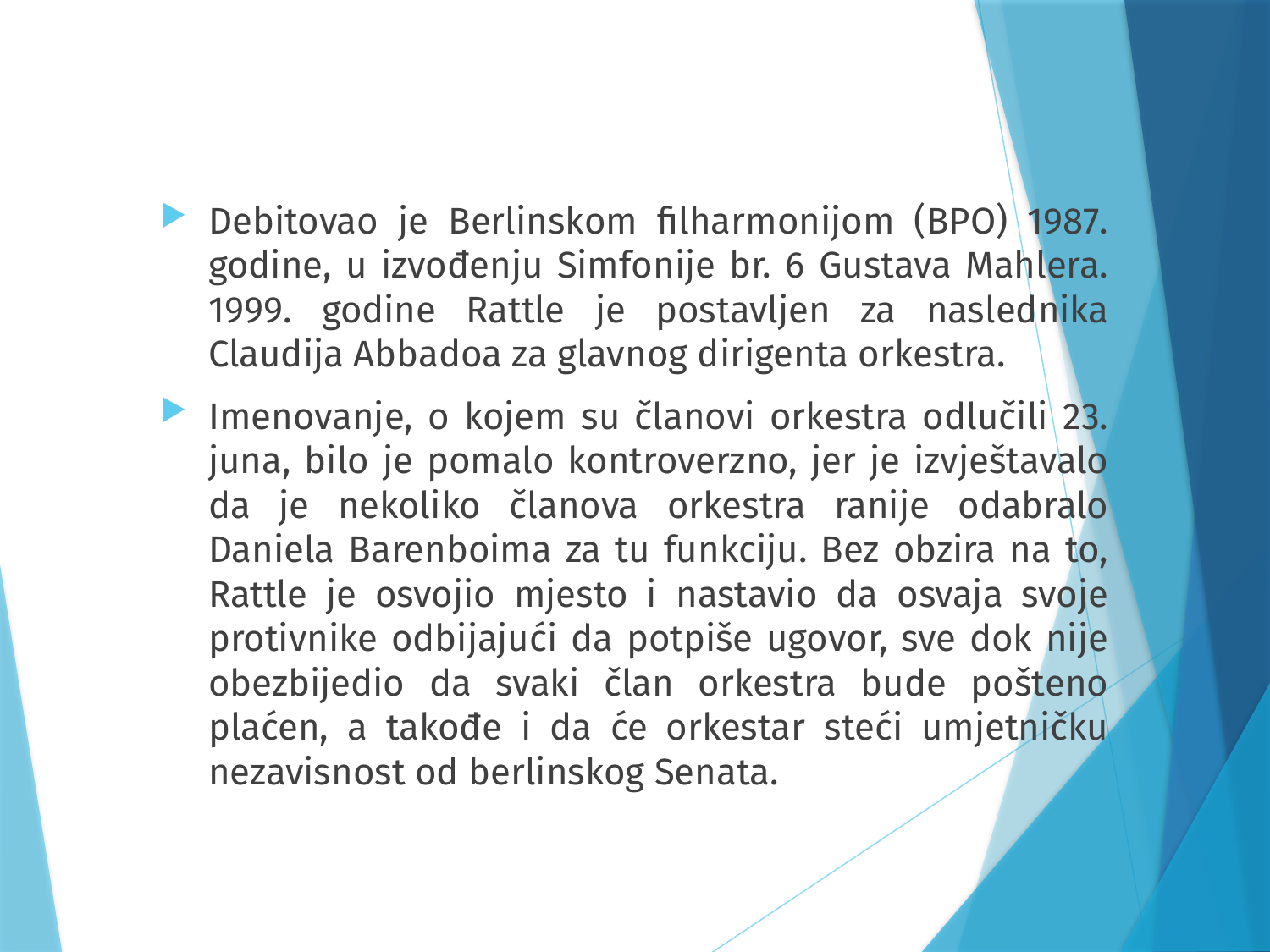

Debitovao je Berlinskom filharmonijom (BPO) 1987. godine, u izvođenju Simfonije br. 6 Gustava Mahlera. 1999. godine Rattle je postavljen za naslednika Claudija Abbadoa za glavnog dirigenta orkestra.
Imenovanje, o kojem su članovi orkestra odlučili 23. juna, bilo je pomalo kontroverzno, jer je izvještavalo da je nekoliko članova orkestra ranije odabralo Daniela Barenboima za tu funkciju. Bez obzira na to, Rattle je osvojio mjesto i nastavio da osvaja svoje protivnike odbijajući da potpiše ugovor, sve dok nije obezbijedio da svaki član orkestra bude pošteno plaćen, a takođe i da će orkestar steći umjetničku nezavisnost od berlinskog Senata.